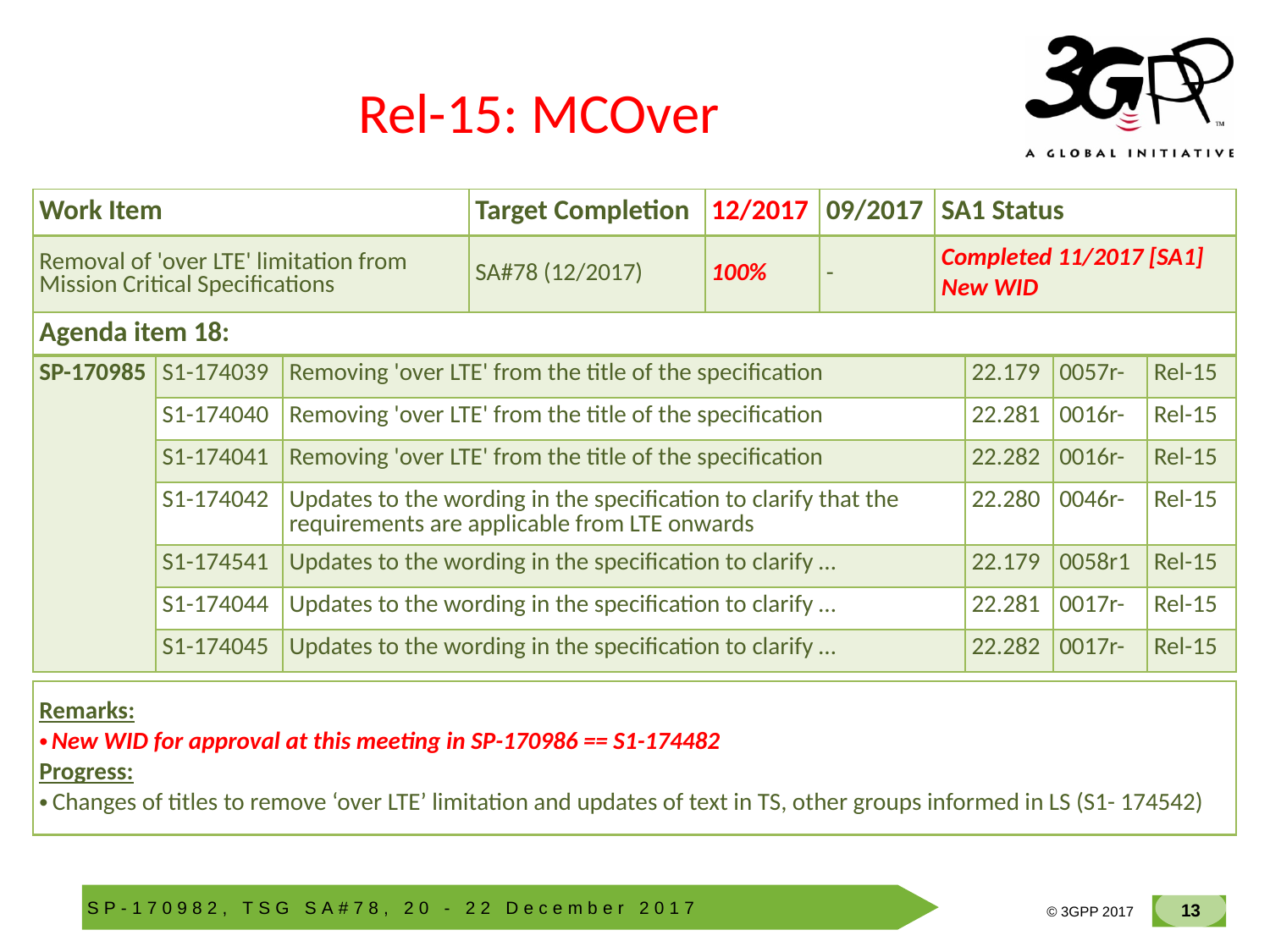

# Rel-15: MCOver
| Work Item | Target Completion | 12/2017 | 09/2017 | SA1 Status |
| --- | --- | --- | --- | --- |
| Removal of 'over LTE' limitation from Mission Critical Specifications | SA#78 (12/2017) | 100% | - | Completed 11/2017 [SA1] New WID |
| Agenda item 18: |
| --- |
| SP-170985 | S1-174039 | Removing 'over LTE' from the title of the specification | 22.179 | 0057r- | Rel-15 |
| --- | --- | --- | --- | --- | --- |
|  | S1-174040 | Removing 'over LTE' from the title of the specification | 22.281 | 0016r- | Rel-15 |
|  | S1-174041 | Removing 'over LTE' from the title of the specification | 22.282 | 0016r- | Rel-15 |
|  | S1-174042 | Updates to the wording in the specification to clarify that the requirements are applicable from LTE onwards | 22.280 | 0046r- | Rel-15 |
|  | S1-174541 | Updates to the wording in the specification to clarify … | 22.179 | 0058r1 | Rel-15 |
|  | S1-174044 | Updates to the wording in the specification to clarify … | 22.281 | 0017r- | Rel-15 |
|  | S1-174045 | Updates to the wording in the specification to clarify … | 22.282 | 0017r- | Rel-15 |
| Remarks: New WID for approval at this meeting in SP-170986 == S1-174482 Progress: Changes of titles to remove ‘over LTE’ limitation and updates of text in TS, other groups informed in LS (S1- 174542) |
| --- |